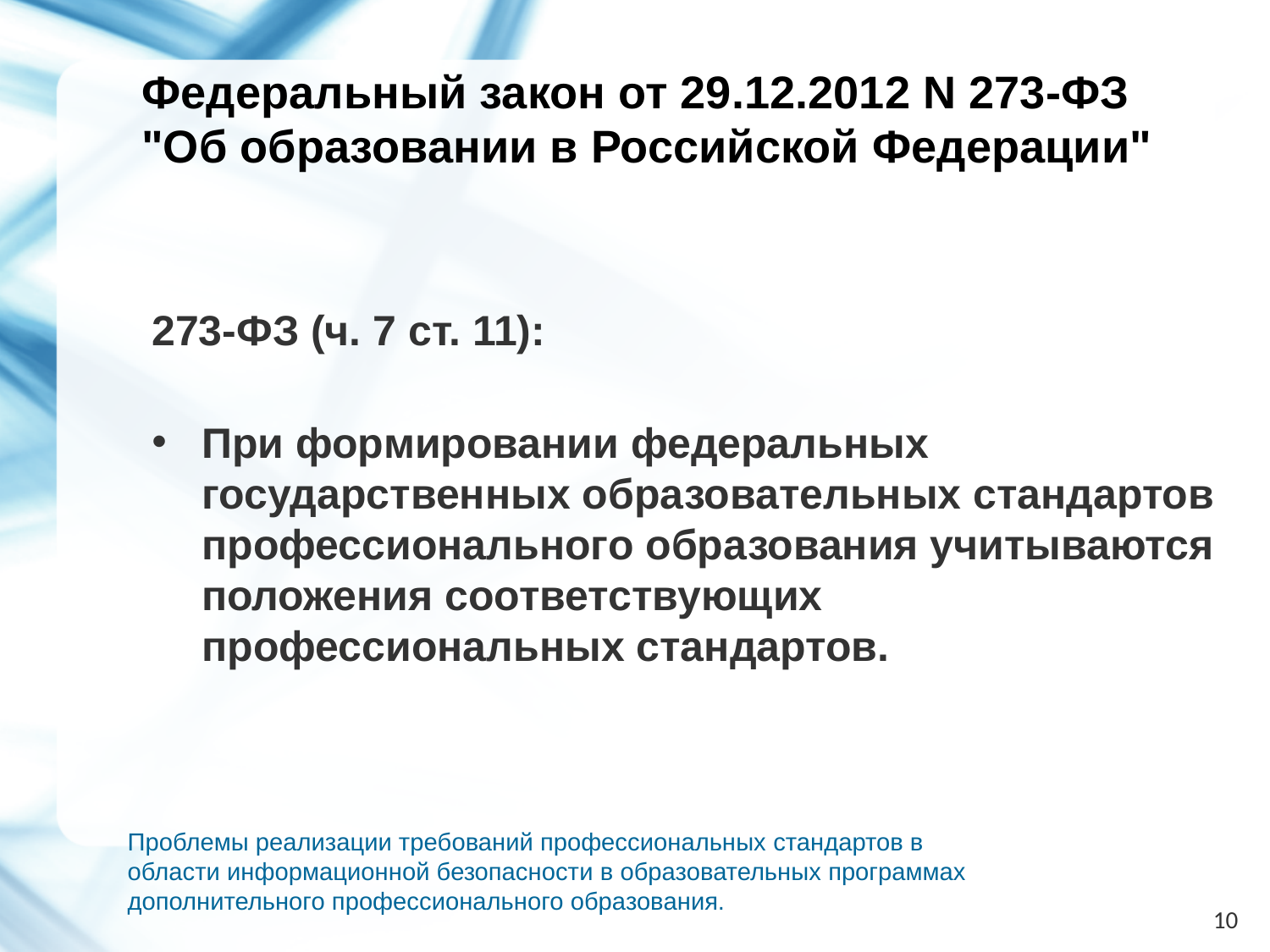

# Федеральный закон от 29.12.2012 N 273-ФЗ "Об образовании в Российской Федерации"
273-ФЗ (ч. 7 ст. 11):

При формировании федеральных государственных образовательных стандартов профессионального образования учитываются положения соответствующих профессиональных стандартов.
Проблемы реализации требований профессиональных стандартов в области информационной безопасности в образовательных программах дополнительного профессионального образования.
10